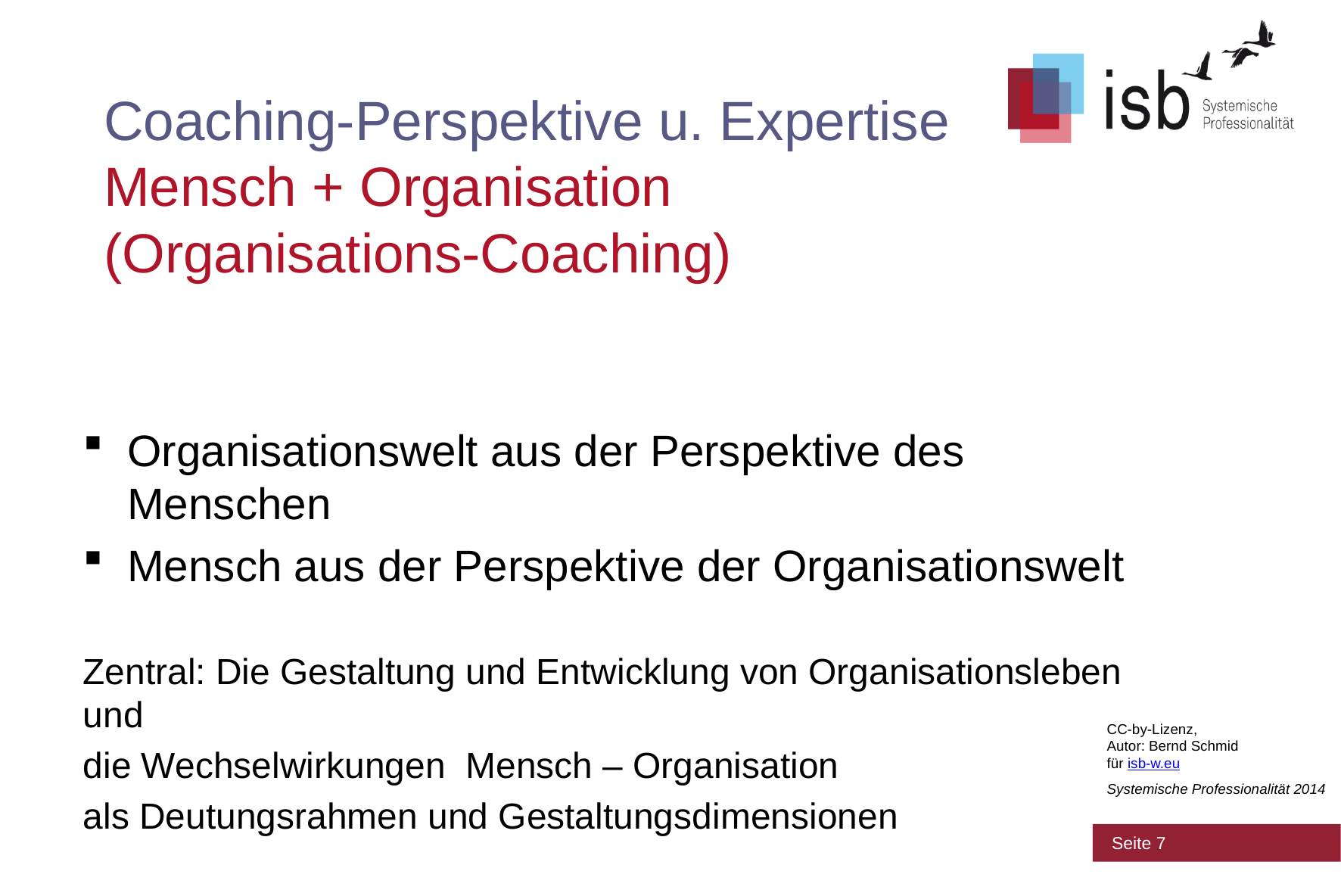

# Coaching-Perspektive u. Expertise Mensch + Organisation (Organisations-Coaching)
Organisationswelt aus der Perspektive des Menschen
Mensch aus der Perspektive der Organisationswelt

Zentral: Die Gestaltung und Entwicklung von Organisationsleben und
die Wechselwirkungen  Mensch – Organisation
als Deutungsrahmen und Gestaltungsdimensionen

 Seite 7